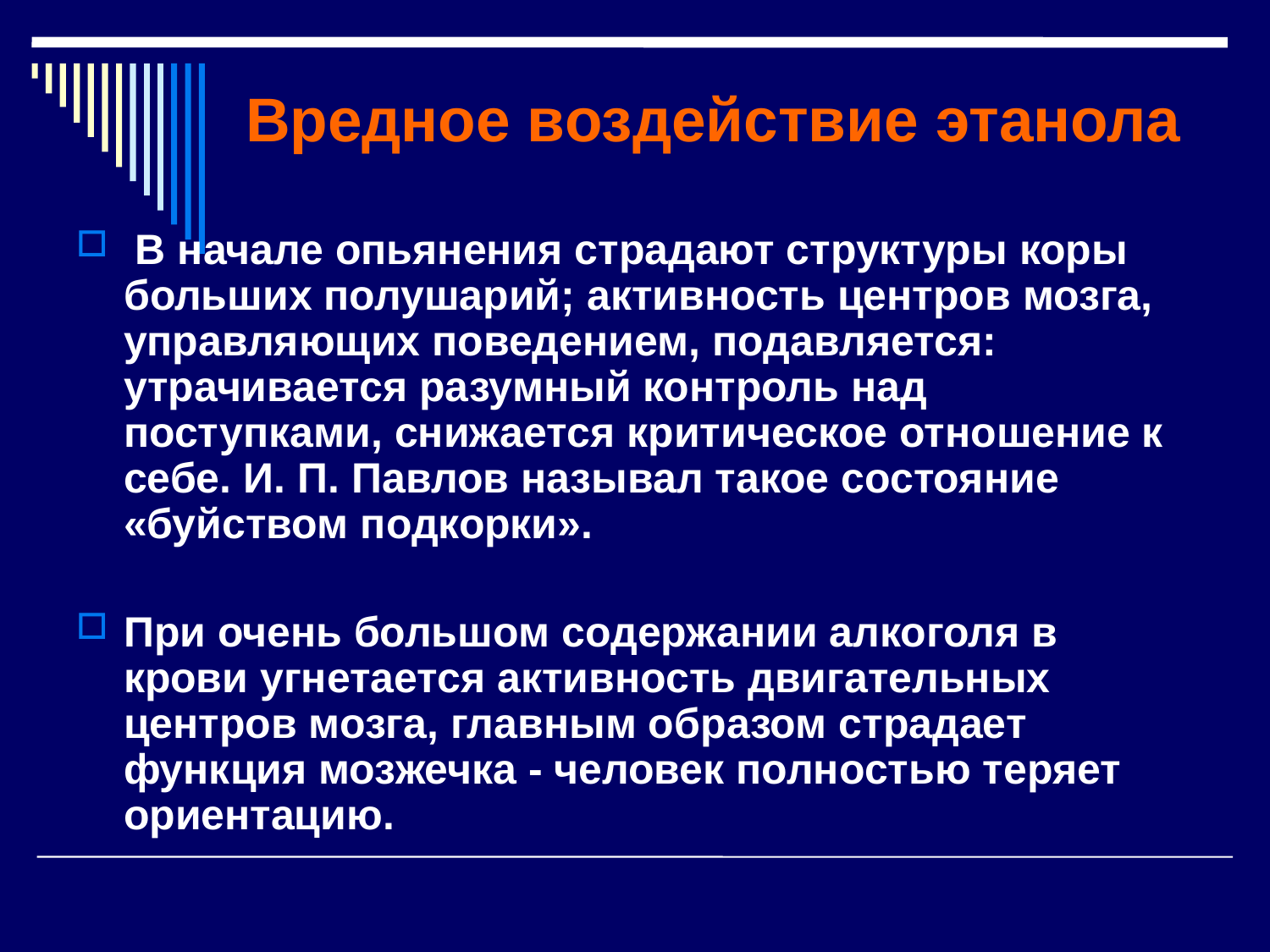

# Вредное воздействие этанола
 В начале опьянения страдают структуры коры больших полушарий; активность центров мозга, управляющих поведением, подавляется: утрачивается разумный контроль над поступками, снижается критическое отношение к себе. И. П. Павлов называл такое состояние «буйством подкорки».

При очень большом содержании алкоголя в крови угнетается активность двигательных центров мозга, главным образом страдает функция мозжечка - человек полностью теряет ориентацию.